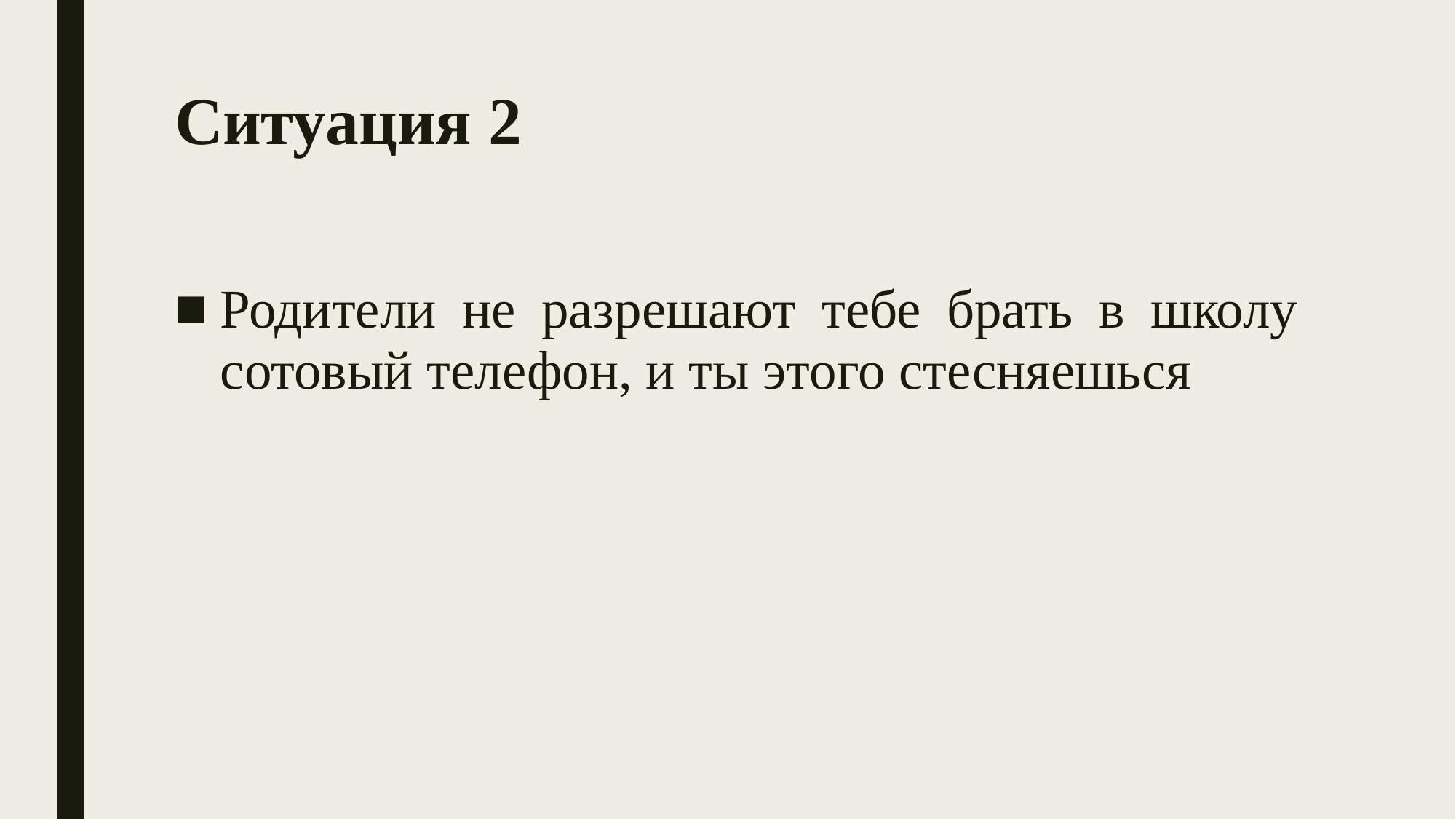

# Ситуация 2
Родители не разрешают тебе брать в школу сотовый телефон, и ты этого стесняешься